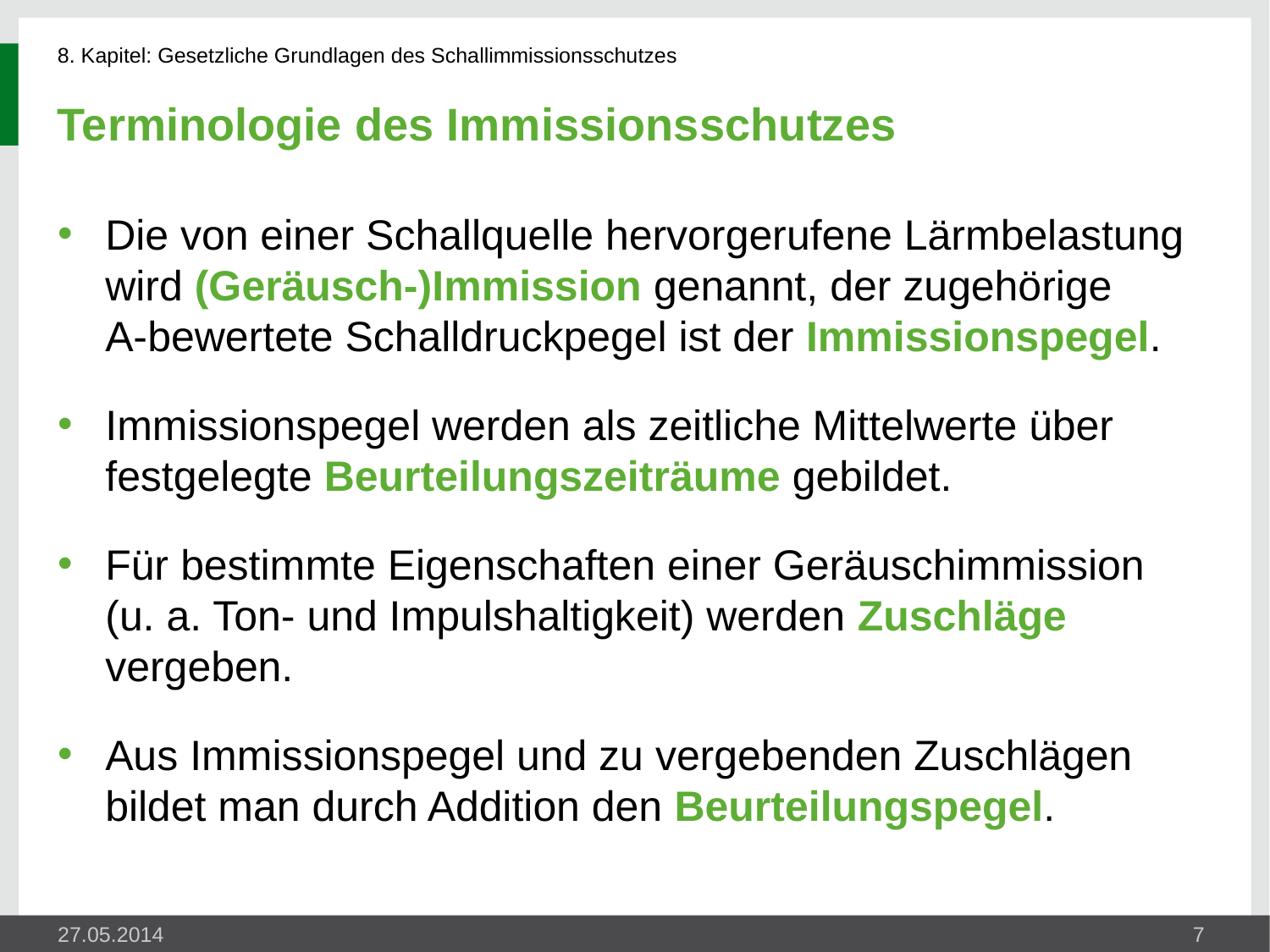

# Terminologie des Immissionsschutzes
Die von einer Schallquelle hervorgerufene Lärmbelastung wird (Geräusch-)Immission genannt, der zugehörige
A-bewertete Schalldruckpegel ist der Immissionspegel.

Immissionspegel werden als zeitliche Mittelwerte über festgelegte Beurteilungszeiträume gebildet.

Für bestimmte Eigenschaften einer Geräuschimmission
(u. a. Ton- und Impulshaltigkeit) werden Zuschläge vergeben.

Aus Immissionspegel und zu vergebenden Zuschlägen bildet man durch Addition den Beurteilungspegel.

27.05.2014
7